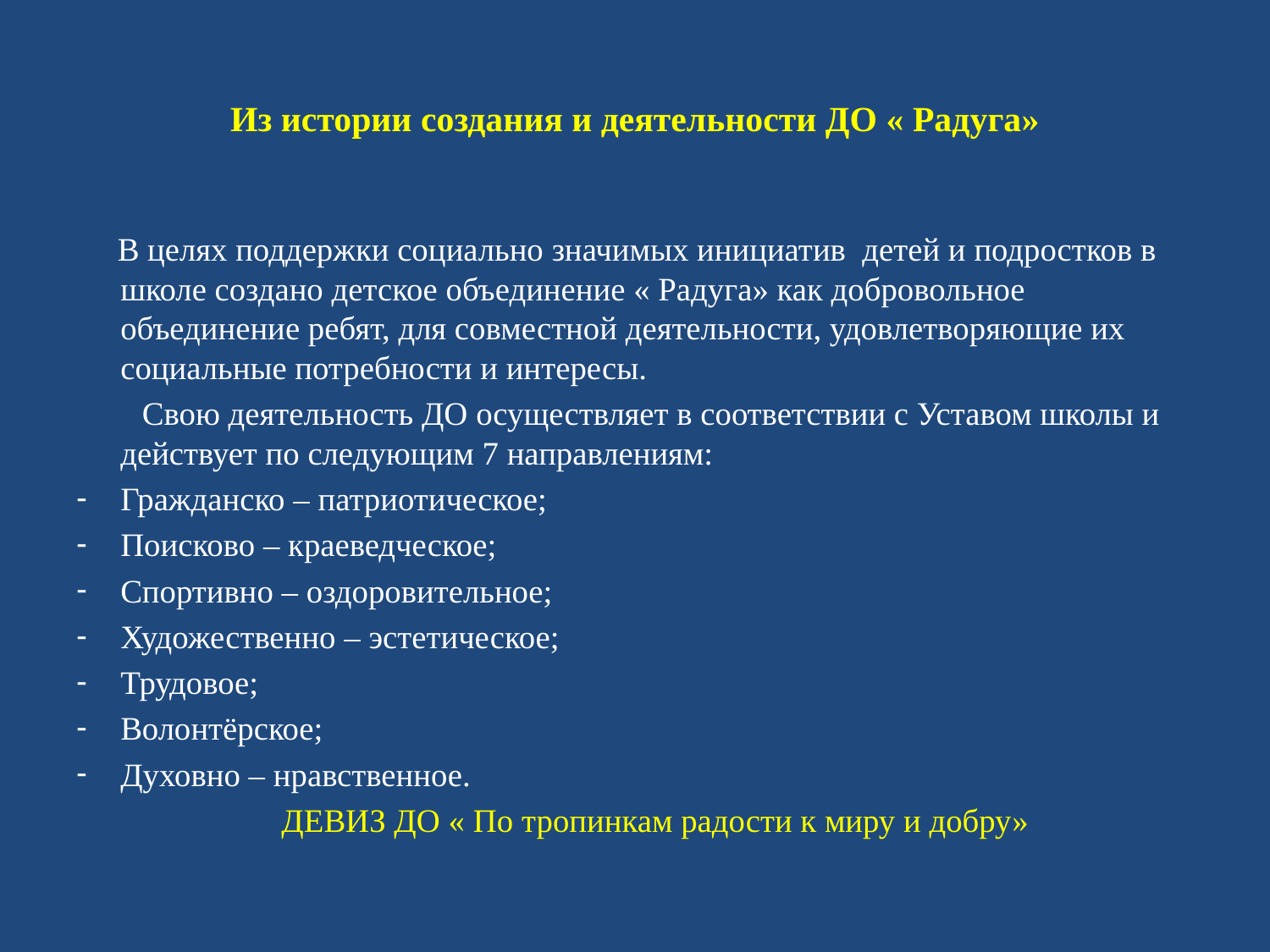

# Из истории создания и деятельности ДО « Радуга»
     В целях поддержки социально значимых инициатив  детей и подростков в школе создано детское объединение « Радуга» как добровольное объединение ребят, для совместной деятельности, удовлетворяющие их социальные потребности и интересы.
        Свою деятельность ДО осуществляет в соответствии с Уставом школы и действует по следующим 7 направлениям:
Гражданско – патриотическое;
Поисково – краеведческое;
Спортивно – оздоровительное;
Художественно – эстетическое;
Трудовое;
Волонтёрское;
Духовно – нравственное.
     ДЕВИЗ ДО « По тропинкам радости к миру и добру»